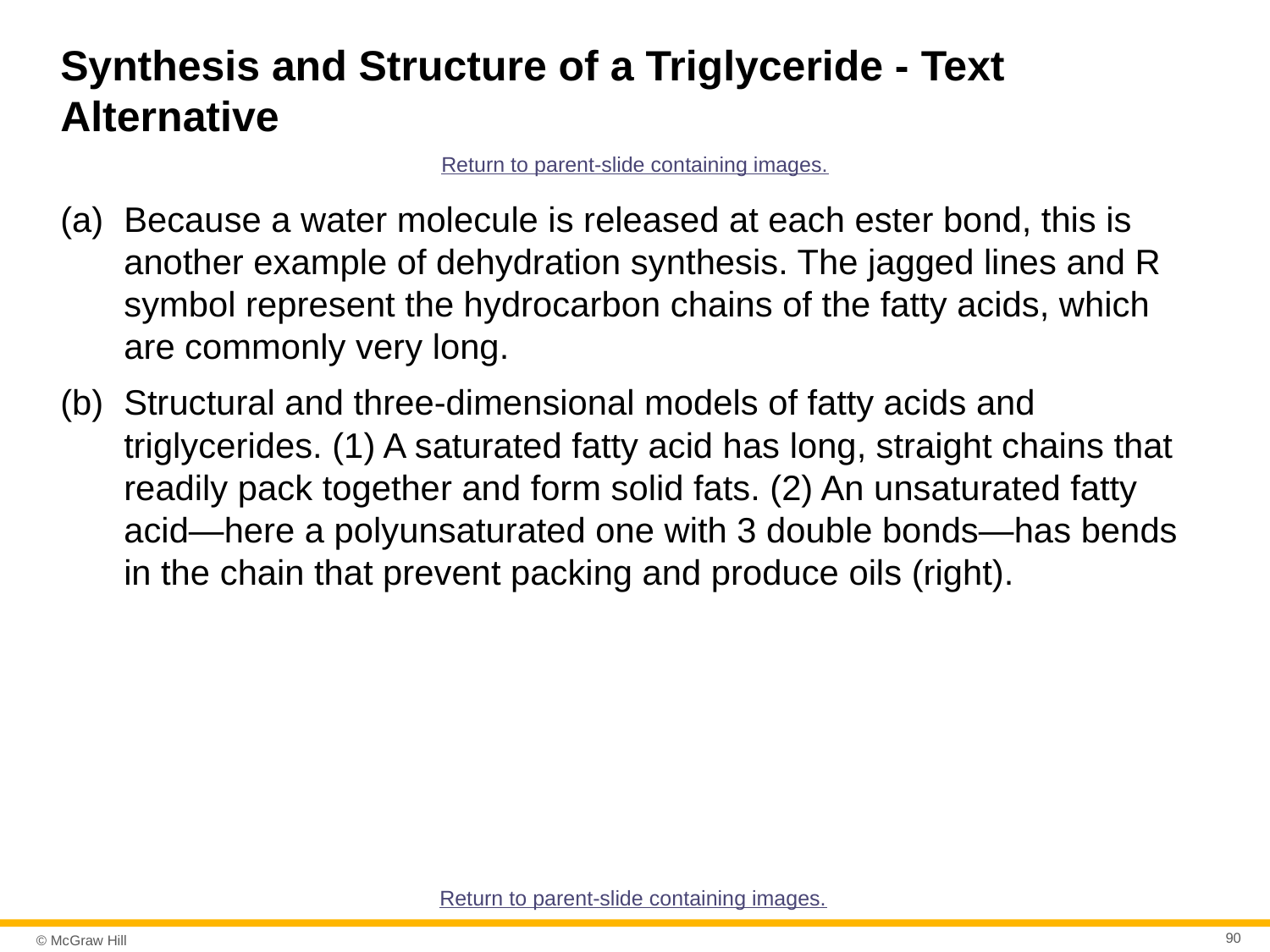

# Synthesis and Structure of a Triglyceride - Text Alternative
Return to parent-slide containing images.
Because a water molecule is released at each ester bond, this is another example of dehydration synthesis. The jagged lines and R symbol represent the hydrocarbon chains of the fatty acids, which are commonly very long.
Structural and three-dimensional models of fatty acids and triglycerides. (1) A saturated fatty acid has long, straight chains that readily pack together and form solid fats. (2) An unsaturated fatty acid—here a polyunsaturated one with 3 double bonds—has bends in the chain that prevent packing and produce oils (right).
Return to parent-slide containing images.